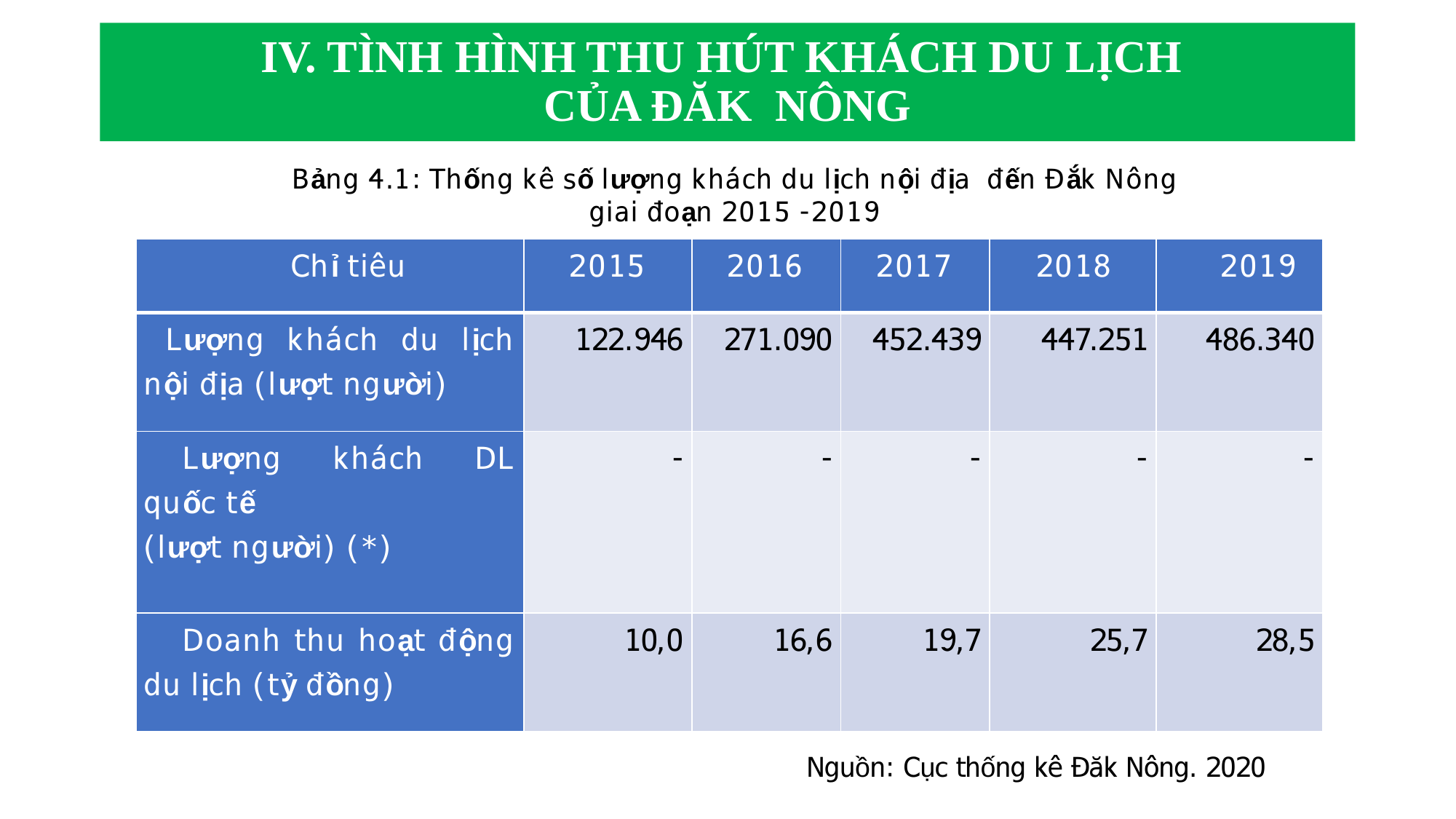

# IV. TÌNH HÌNH THU HÚT KHÁCH DU LỊCH CỦA ĐĂK  NÔNG
Bảng 4.1: Thống kê số lượng khách du lịch nội địa  đến Đắk Nông
giai đoạn 2015 -2019
| Chỉ tiêu | 2015 | 2016 | 2017 | 2018 | 2019 |
| --- | --- | --- | --- | --- | --- |
| Lượng khách du lịch nội địa (lượt người) | 122.946 | 271.090 | 452.439 | 447.251 | 486.340 |
| Lượng khách DL quốc tế (lượt người) (\*) | - | - | - | - | - |
| Doanh thu hoạt động du lịch (tỷ đồng) | 10,0 | 16,6 | 19,7 | 25,7 | 28,5 |
Nguồn: Cục thống kê Đăk Nông. 2020